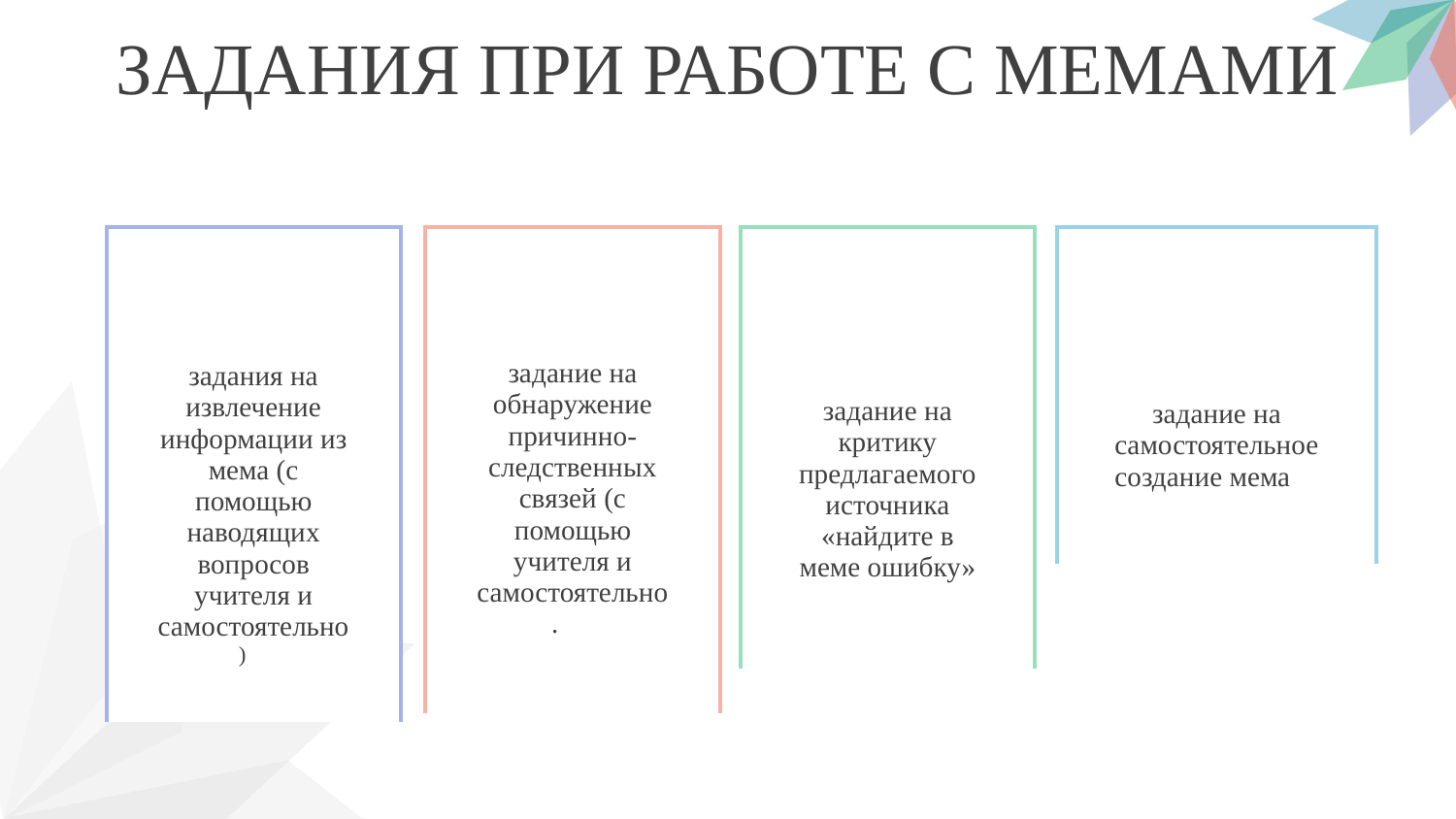

ЗАДАНИЯ ПРИ РАБОТЕ С МЕМАМИ
|  |  |  |
| --- | --- | --- |
|  |  |  |
|  |  |  |
|  | задание на самостоятельное создание мема |  |
|  |  |  |
|  |  |  |
|  |  |  |
| --- | --- | --- |
|  |  |  |
|  |  |  |
|  | задания на извлечение информации из мема (с помощью наводящих вопросов учителя и самостоятельно) |  |
|  |  |  |
|  |  |  |
|  |  |  |
| --- | --- | --- |
|  |  |  |
|  |  |  |
|  | задание на критику предлагаемого источника «найдите в меме ошибку» |  |
|  |  |  |
|  |  |  |
|  |  |  |
| --- | --- | --- |
|  |  |  |
|  | задание на обнаружение причинно-следственных связей (с помощью учителя и самостоятельно. |  |
|  |  |  |
|  |  |  |